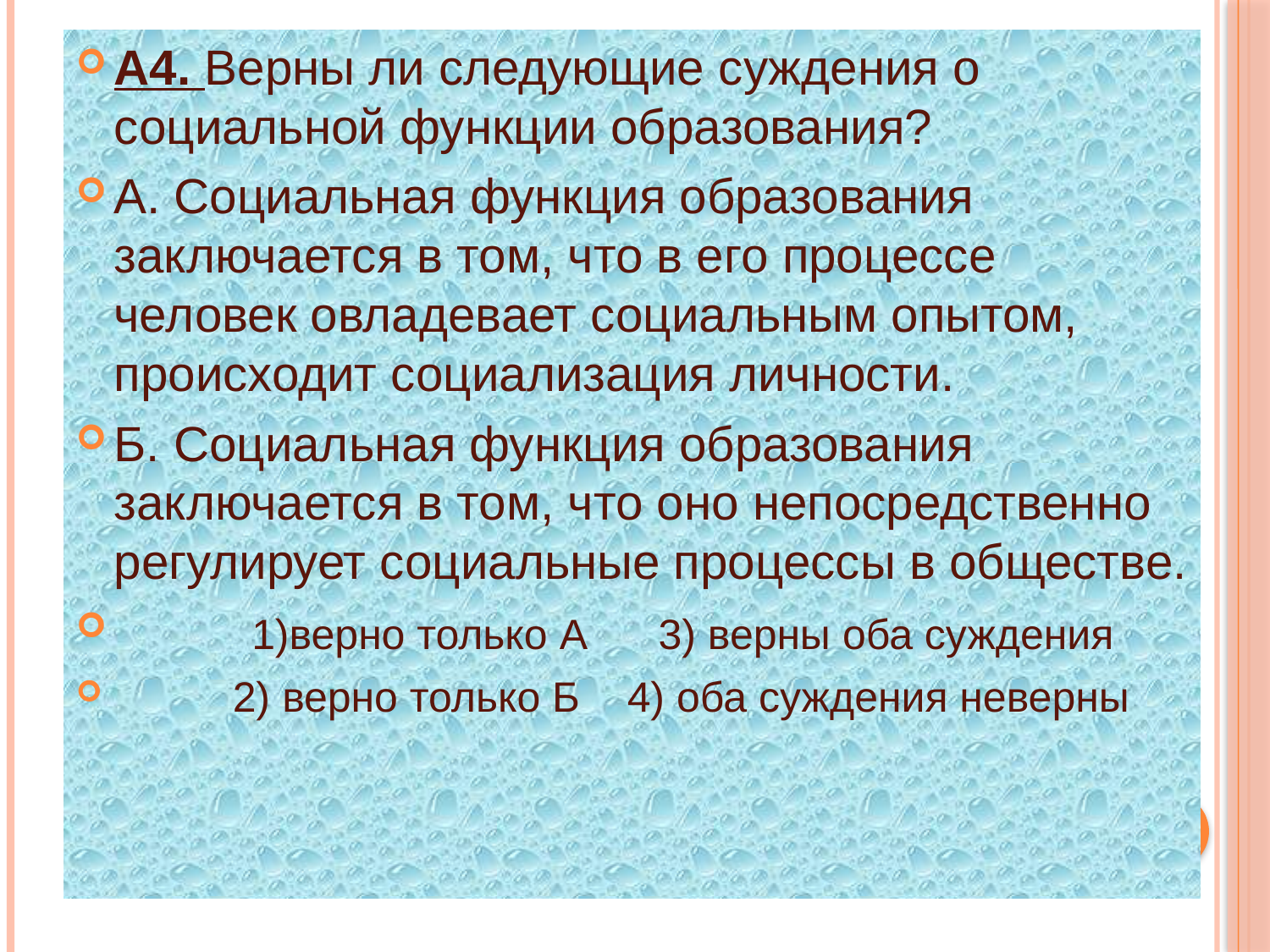

А4. Верны ли следующие суждения о социальной функции образования?
А. Социальная функция образования заключается в том, что в его процессе человек овладевает социальным опытом, происходит социализация личности.
Б. Социальная функция образования заключается в том, что оно непосредственно регулирует социальные процессы в обществе.
          1)верно только А      3) верны оба суждения
          2) верно только Б    4) оба суждения неверны

#